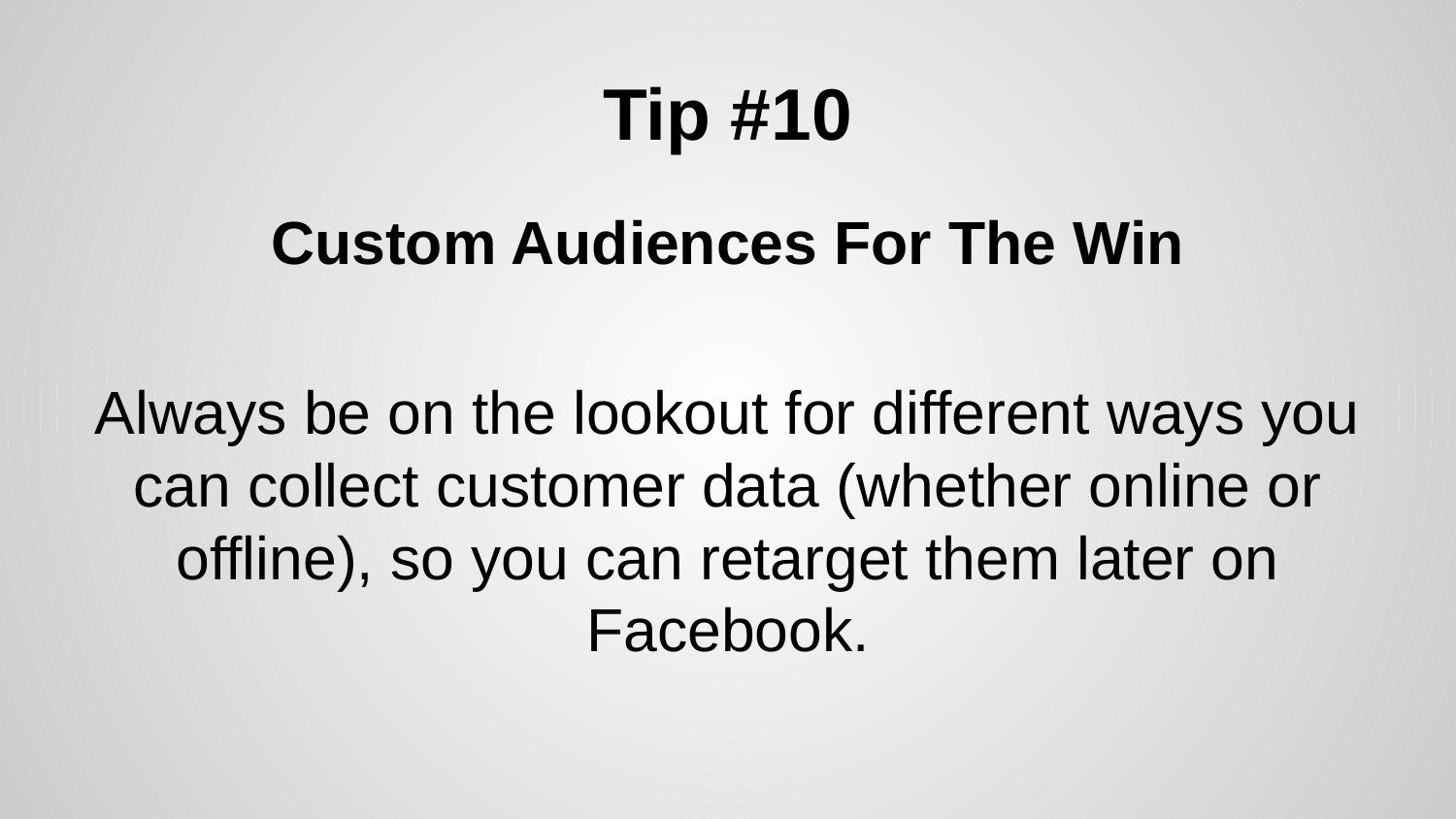

# Tip #10
Custom Audiences For The Win

Always be on the lookout for different ways you can collect customer data (whether online or offline), so you can retarget them later on Facebook.